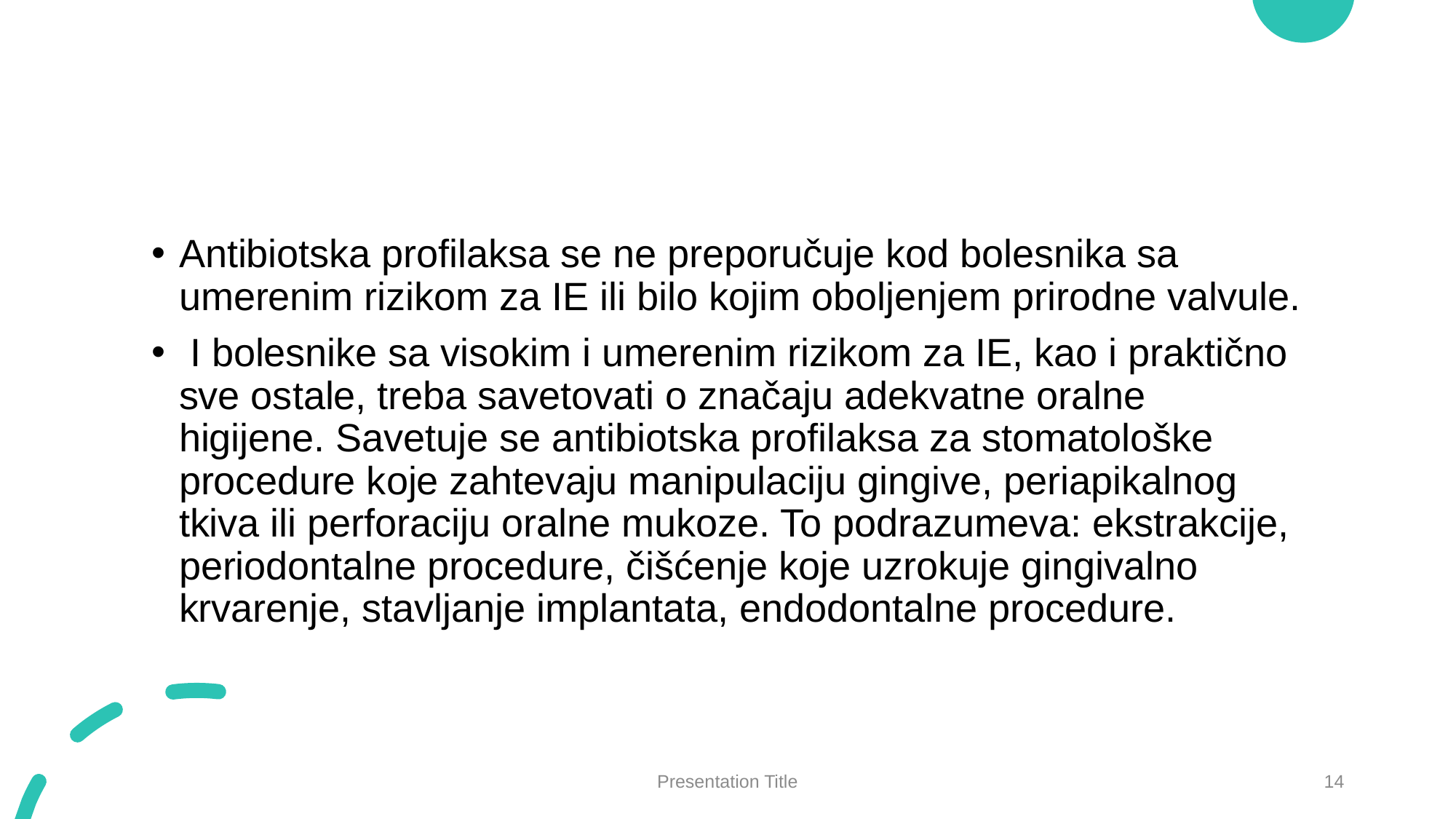

#
Antibiotska profilaksa se ne preporučuje kod bolesnika sa umerenim rizikom za IE ili bilo kojim oboljenjem prirodne valvule.
 I bolesnike sa visokim i umerenim rizikom za IE, kao i praktično sve ostale, treba savetovati o značaju adekvatne oralne higijene. Savetuje se antibiotska profilaksa za stomatološke procedure koje zahtevaju manipulaciju gingive, periapikalnog tkiva ili perforaciju oralne mukoze. To podrazumeva: ekstrakcije, periodontalne procedure, čišćenje koje uzrokuje gingivalno krvarenje, stavljanje implantata, endodontalne procedure.
Presentation Title
14